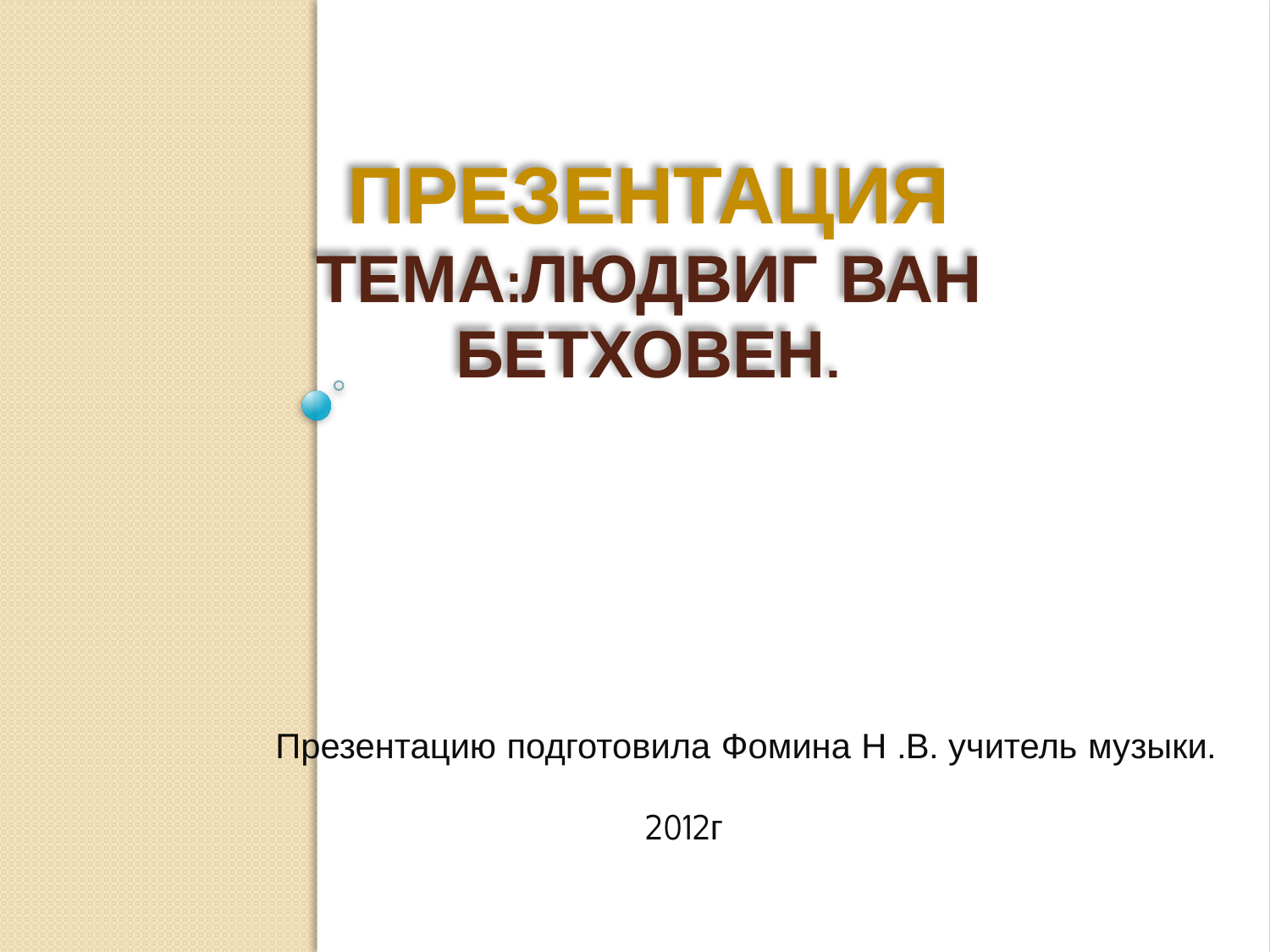

# Презентация Тема:Людвиг Ван Бетховен.
Презентацию подготовила Фомина Н .В. учитель музыки.

2012г